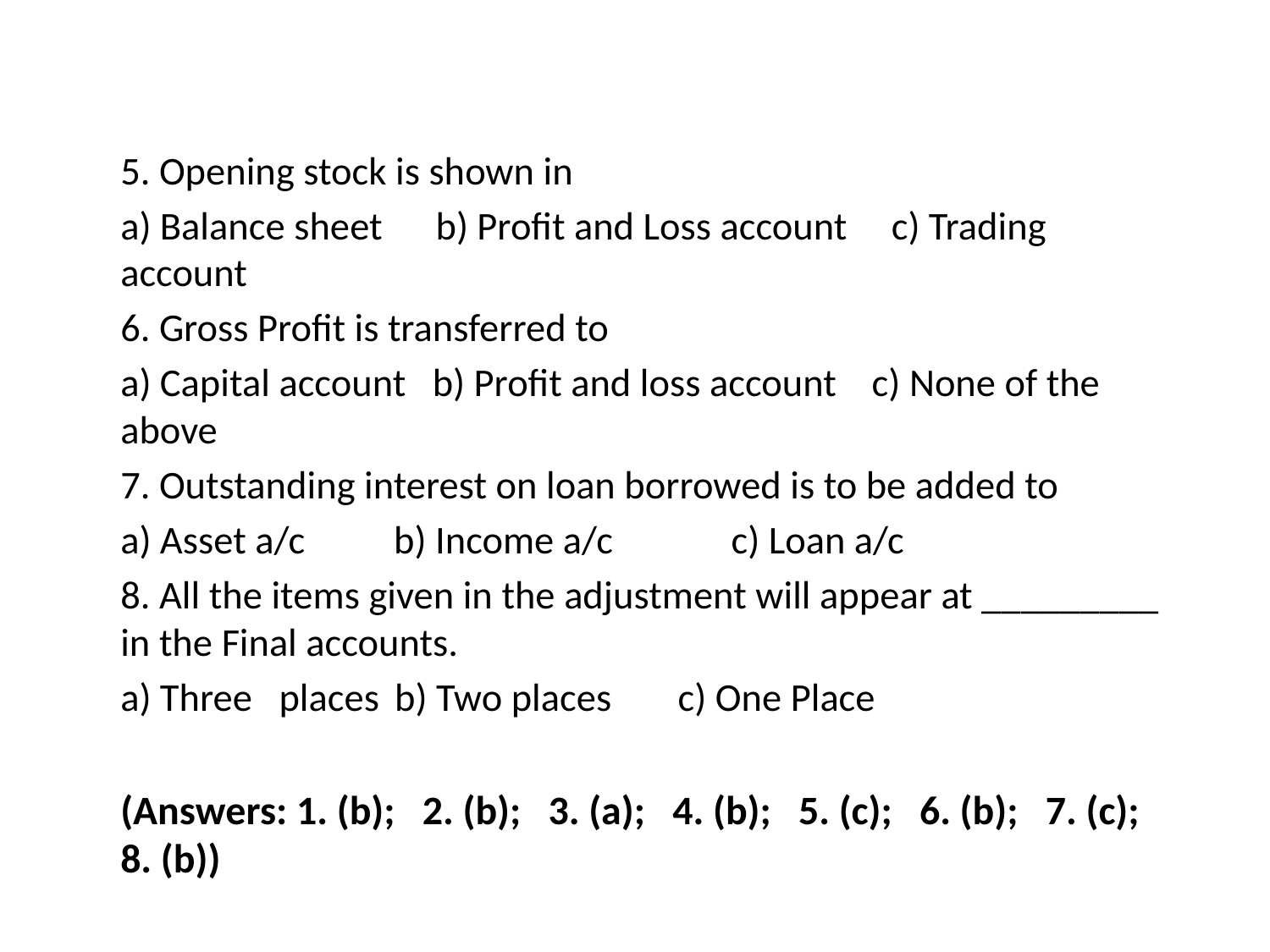

5. Opening stock is shown in
	a) Balance sheet      b) Profit and Loss account     c) Trading    account
	6. Gross Profit is transferred to
	a) Capital account   b) Profit and loss account    c) None of the above
	7. Outstanding interest on loan borrowed is to be added to
	a) Asset a/c          b) Income a/c	       c) Loan a/c
	8. All the items given in the adjustment will appear at _________ in the Final accounts.
	a) Three   places 	b) Two places		 c) One Place

	(Answers: 1. (b);   2. (b);   3. (a);   4. (b);   5. (c);   6. (b);   7. (c);   8. (b))